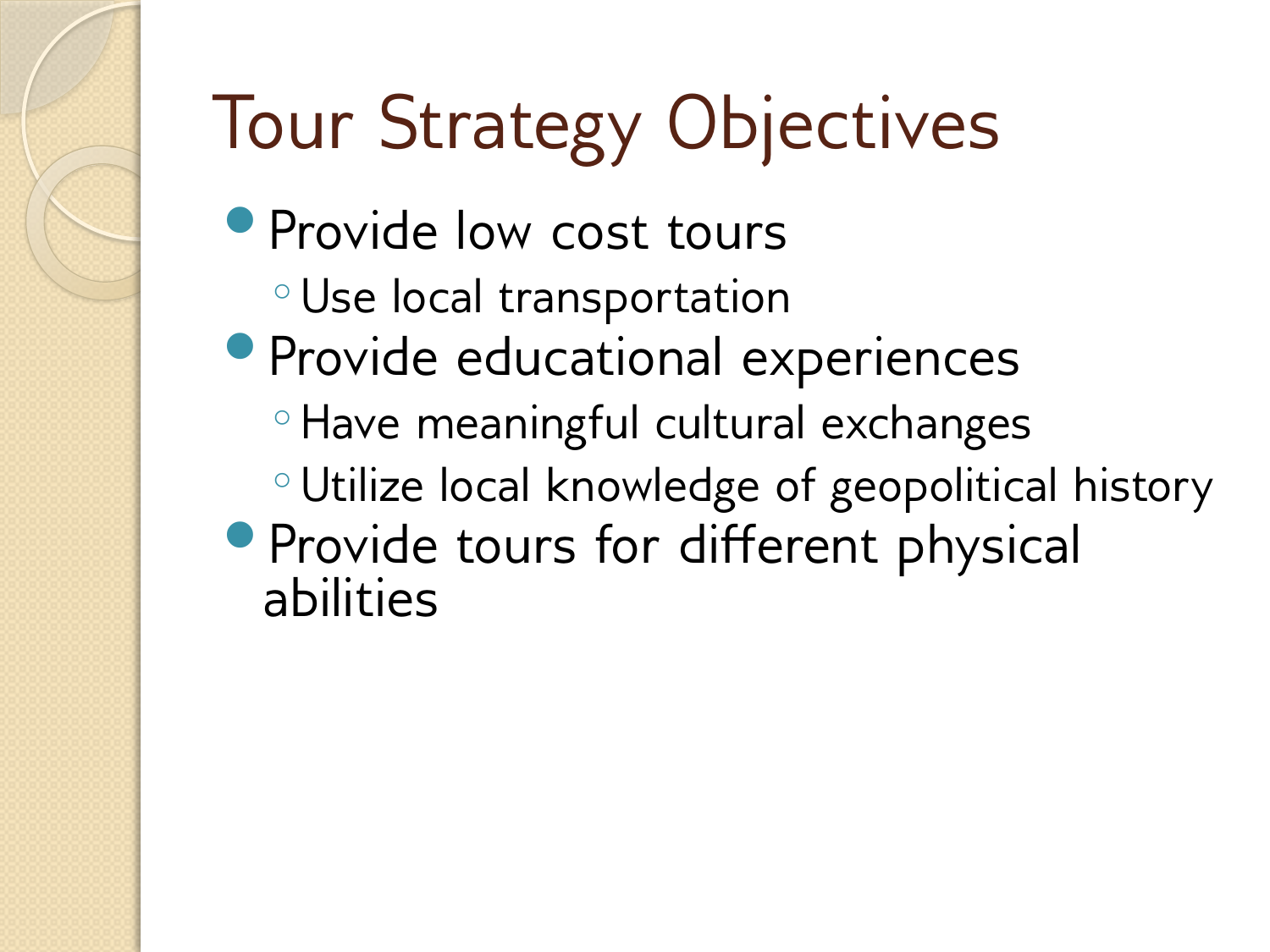

# Tour Strategy Objectives
Provide low cost tours
Use local transportation
Provide educational experiences
Have meaningful cultural exchanges
Utilize local knowledge of geopolitical history
Provide tours for different physical abilities